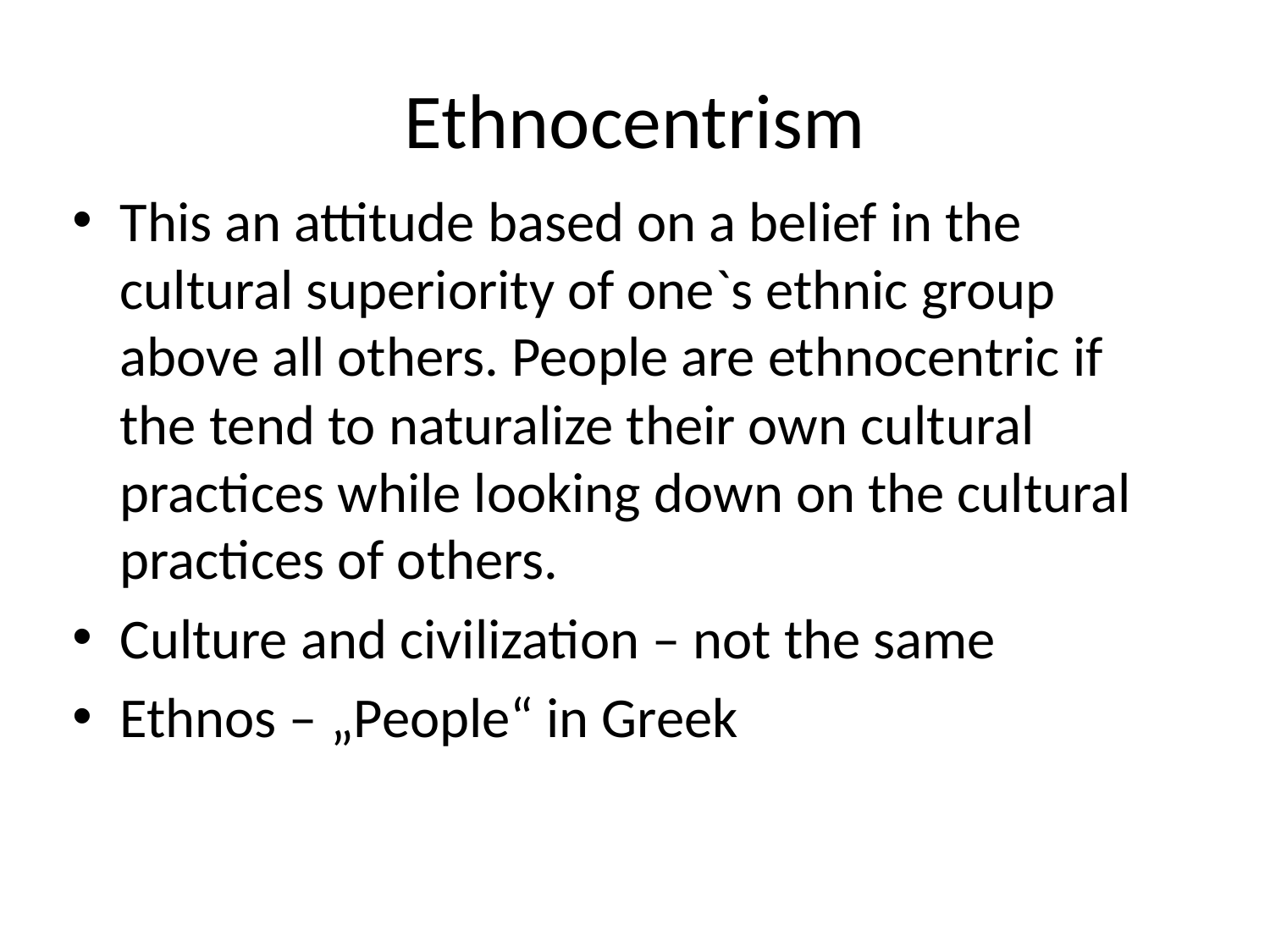

# Ethnocentrism
This an attitude based on a belief in the cultural superiority of one`s ethnic group above all others. People are ethnocentric if the tend to naturalize their own cultural practices while looking down on the cultural practices of others.
Culture and civilization – not the same
Ethnos – „People“ in Greek